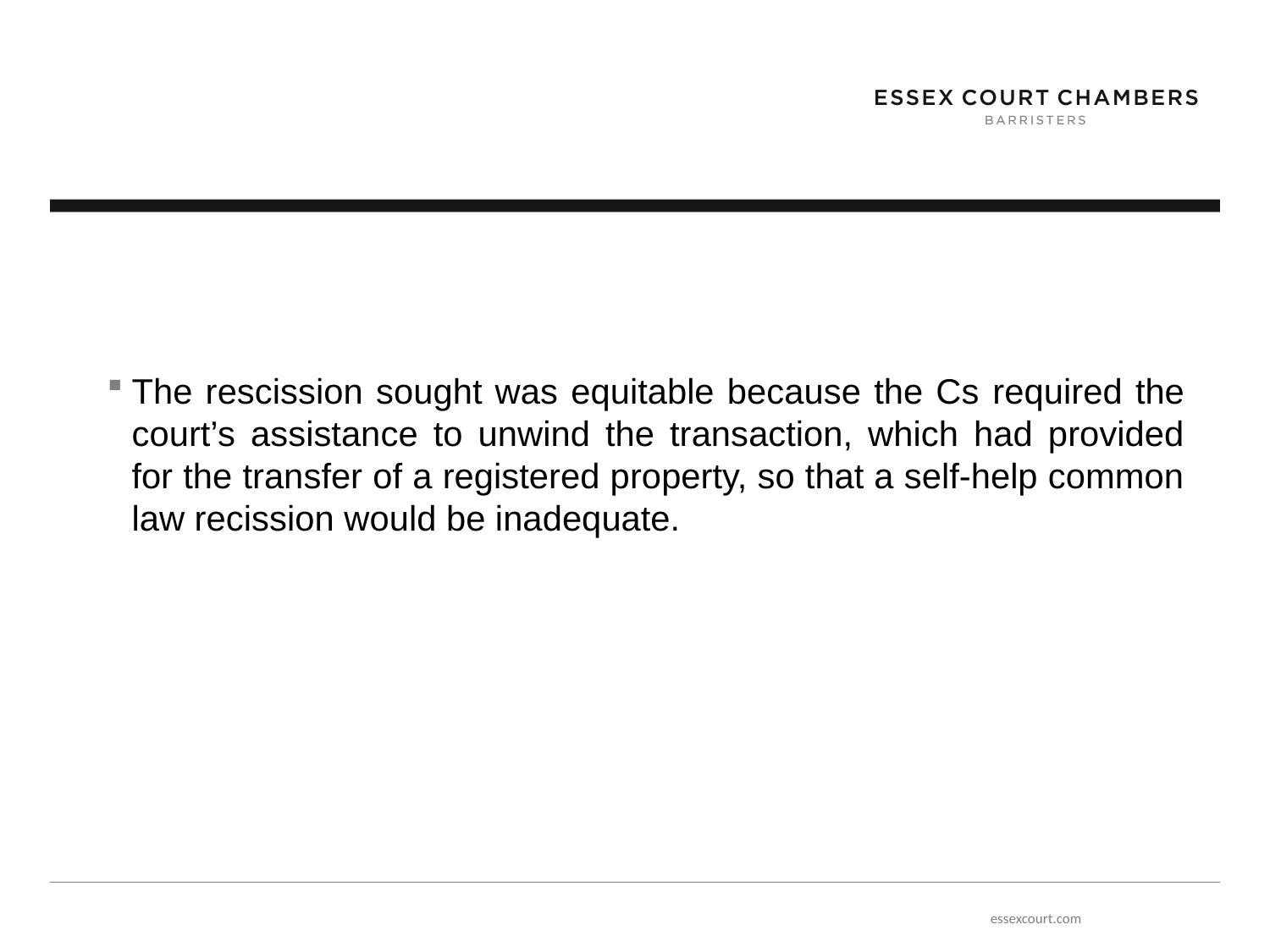

#

The rescission sought was equitable because the Cs required the court’s assistance to unwind the transaction, which had provided for the transfer of a registered property, so that a self-help common law recission would be inadequate.